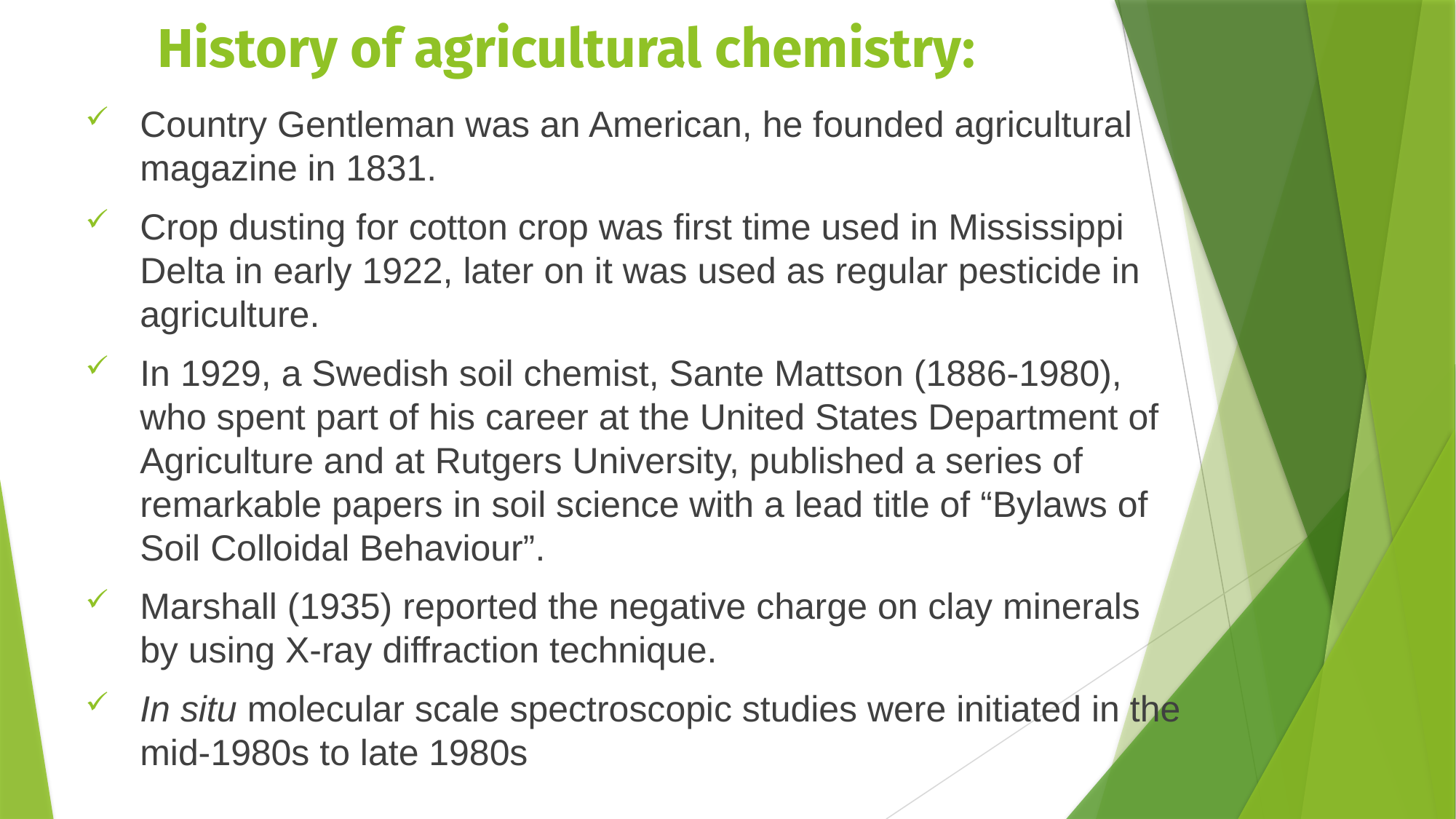

# History of agricultural chemistry:
Country Gentleman was an American, he founded agricultural  magazine in 1831.
Crop dusting for cotton crop was first time used in Mississippi Delta in early 1922, later on it was used as regular pesticide in agriculture.
In 1929, a Swedish soil chemist, Sante Mattson (1886-1980), who spent part of his career at the United States Department of Agriculture and at Rutgers University, published a series of remarkable papers in soil science with a lead title of “Bylaws of Soil Colloidal Behaviour”.
Marshall (1935) reported the negative charge on clay minerals by using X-ray diffraction technique.
In situ molecular scale spectroscopic studies were initiated in the mid-1980s to late 1980s